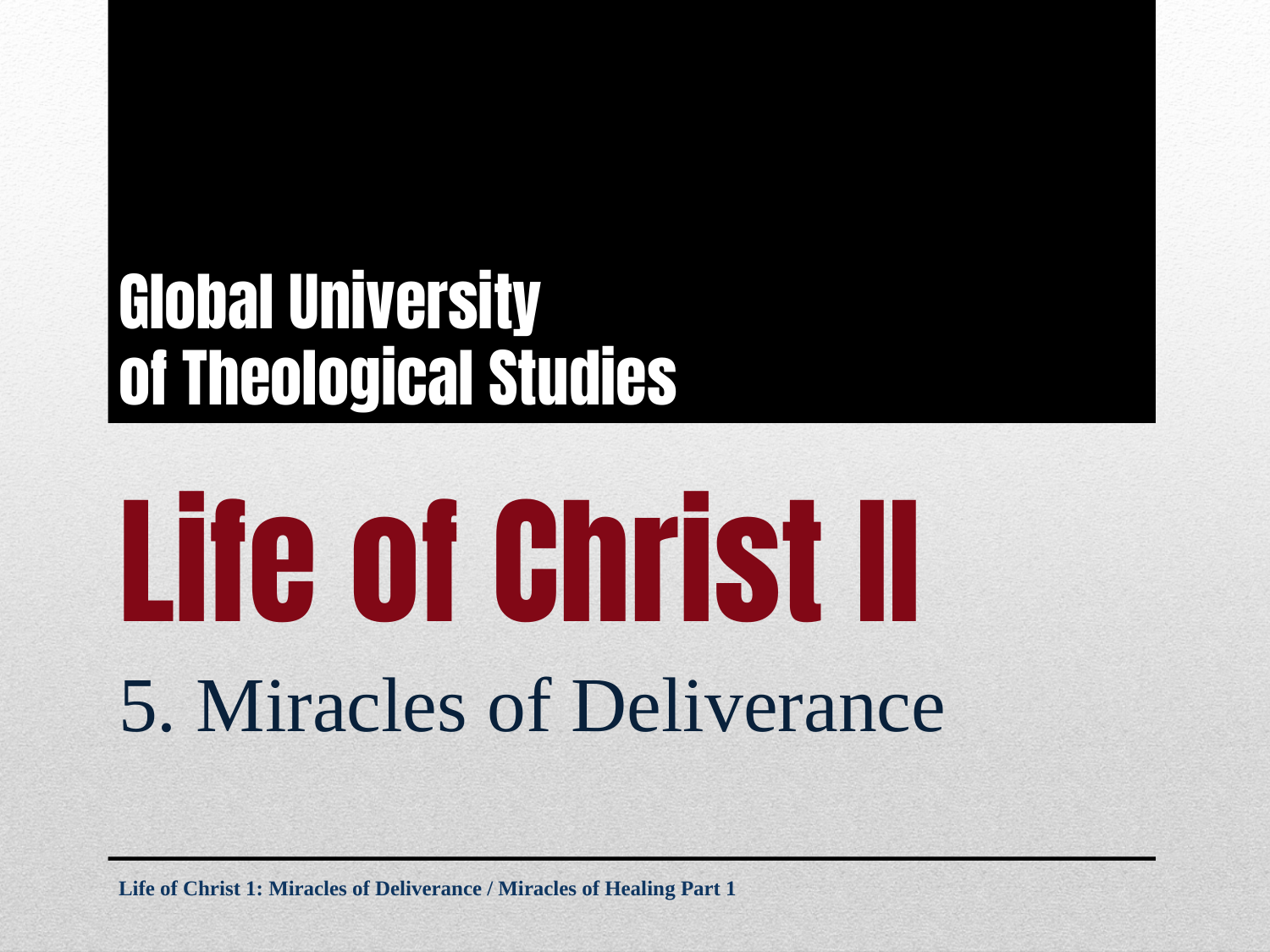

Global University
of Theological Studies
# Life of Christ II
5. Miracles of Deliverance
Life of Christ 1: Miracles of Deliverance / Miracles of Healing Part 1